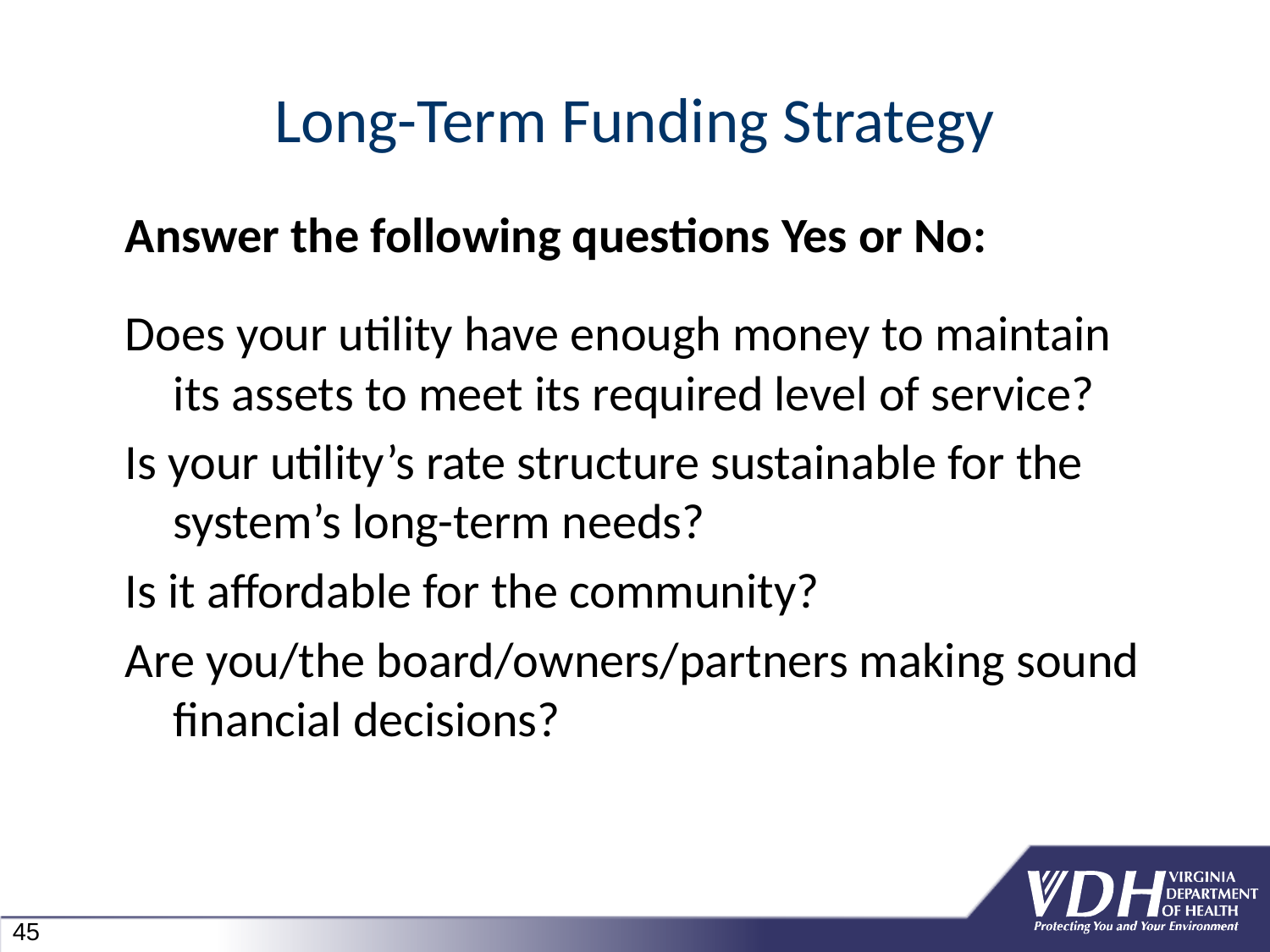

# Long-Term Funding Strategy
Answer the following questions Yes or No:

Does your utility have enough money to maintain its assets to meet its required level of service?
Is your utility’s rate structure sustainable for the system’s long-term needs?
Is it affordable for the community?
Are you/the board/owners/partners making sound financial decisions?